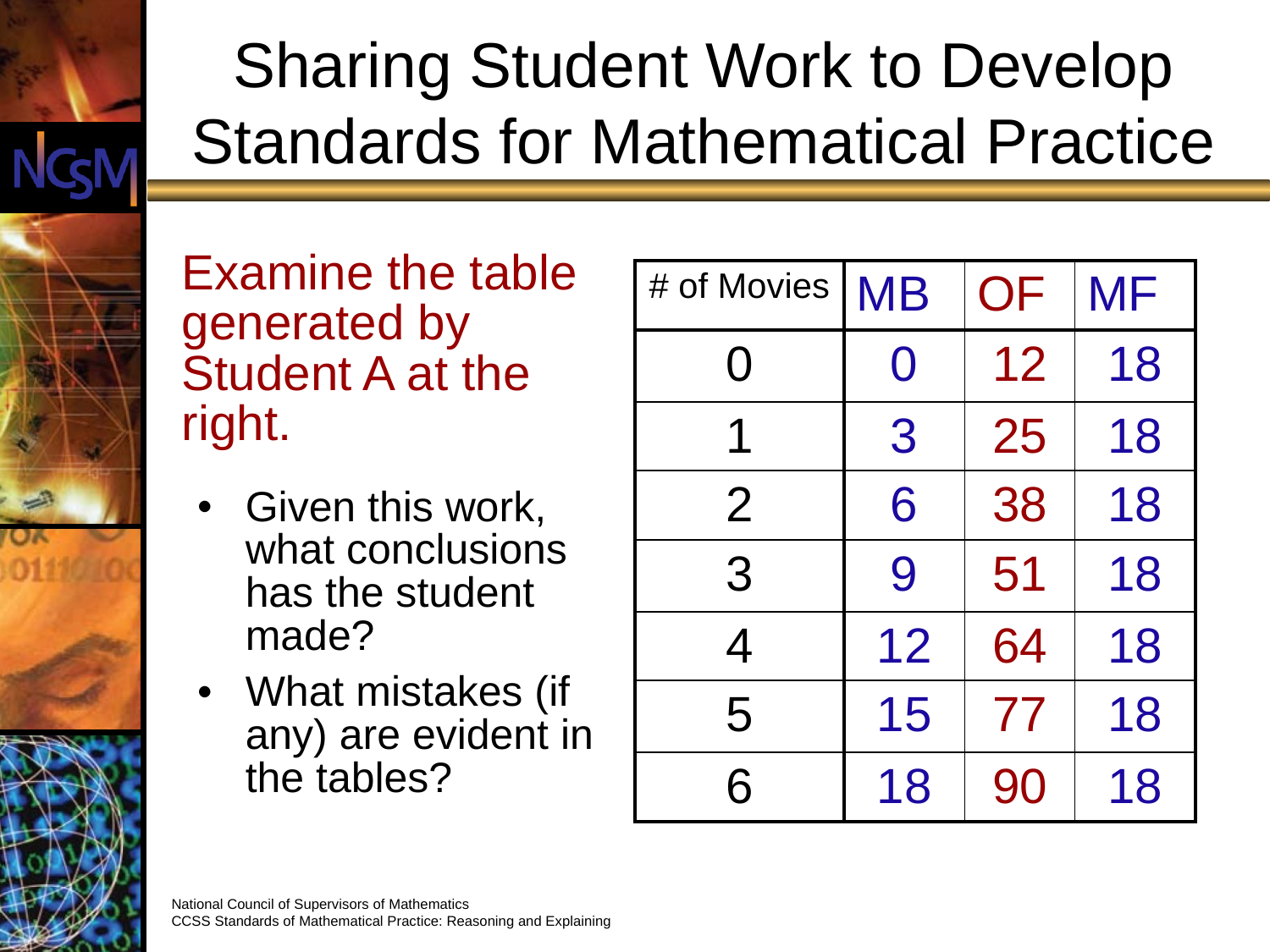

Sharing Student Work to Develop Standards for Mathematical Practice
Examine the table generated by Student A at the right.

Given this work, what conclusions has the student made?
What mistakes (if any) are evident in the tables?

| # of Movies | MB | OF | MF |
| --- | --- | --- | --- |
| 0 | 0 | 12 | 18 |
| 1 | 3 | 25 | 18 |
| 2 | 6 | 38 | 18 |
| 3 | 9 | 51 | 18 |
| 4 | 12 | 64 | 18 |
| 5 | 15 | 77 | 18 |
| 6 | 18 | 90 | 18 |

National Council of Supervisors of Mathematics
CCSS Standards of Mathematical Practice: Reasoning and Explaining